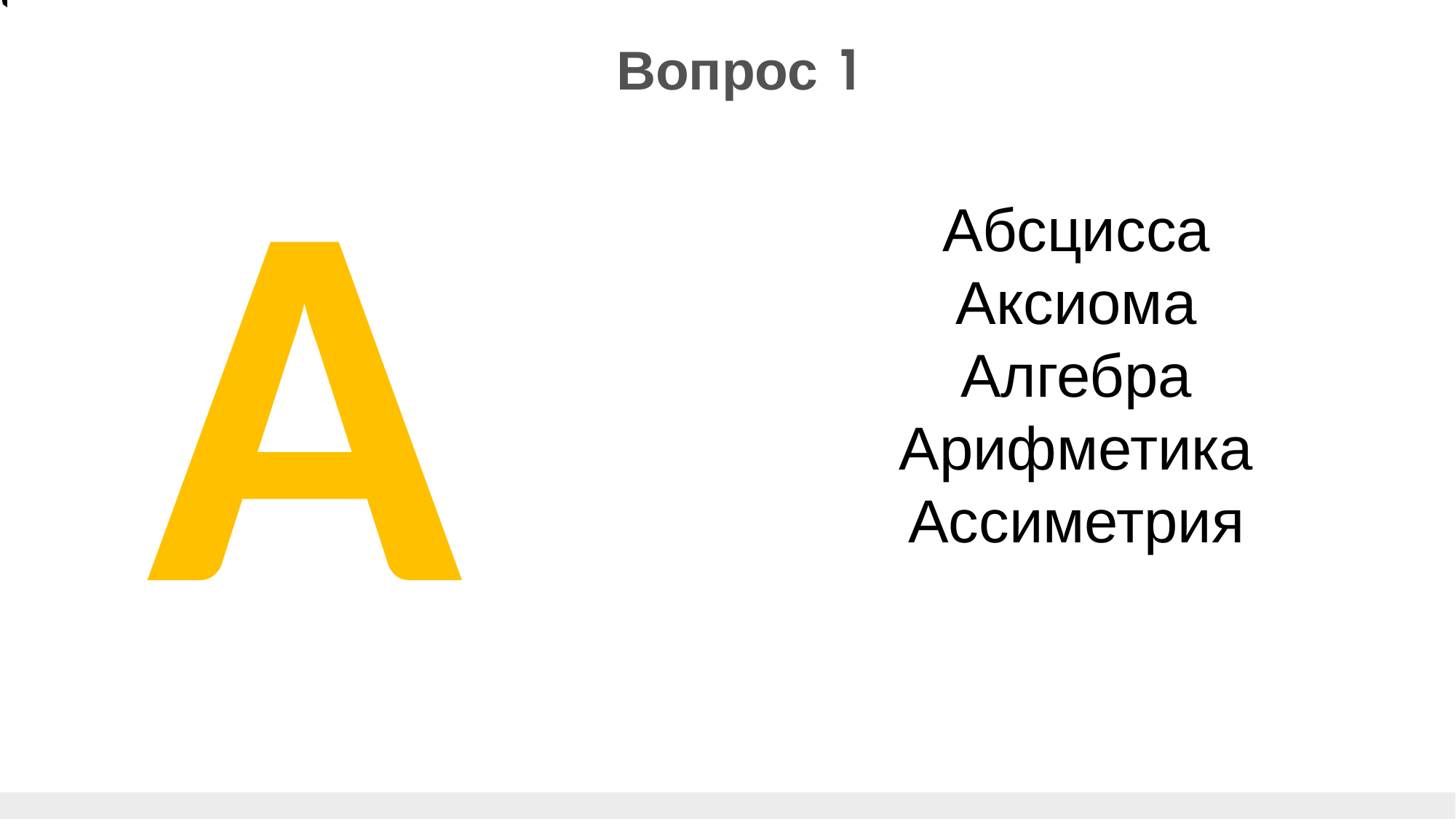

м
Вопрос 1
А

Абсцисса
Аксиома
Алгебра
Арифметика
Ассиметрия